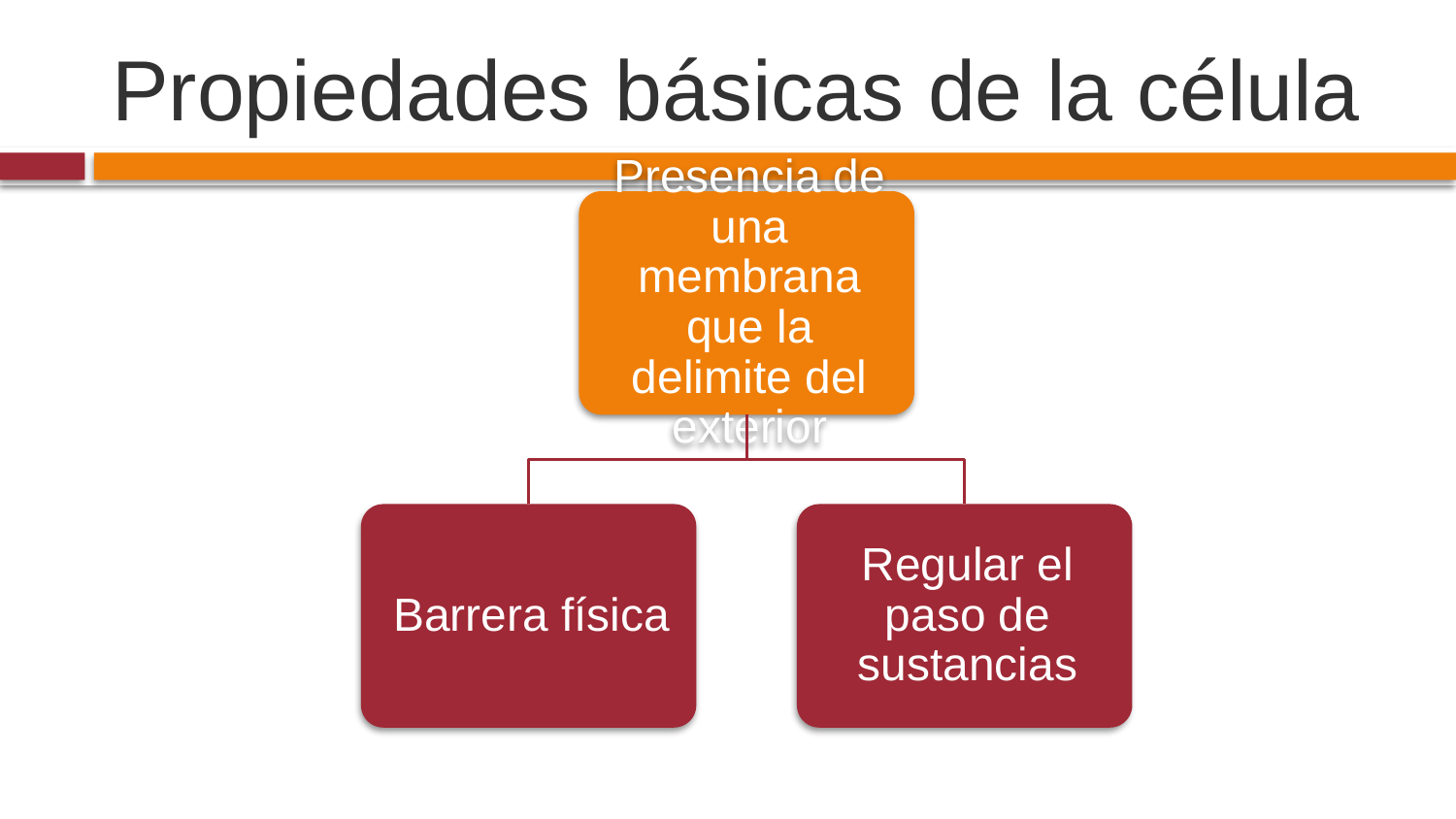

# Propiedades básicas de la célula
Presencia de una membrana que la delimite del exterior
Barrera física
Regular el paso de sustancias